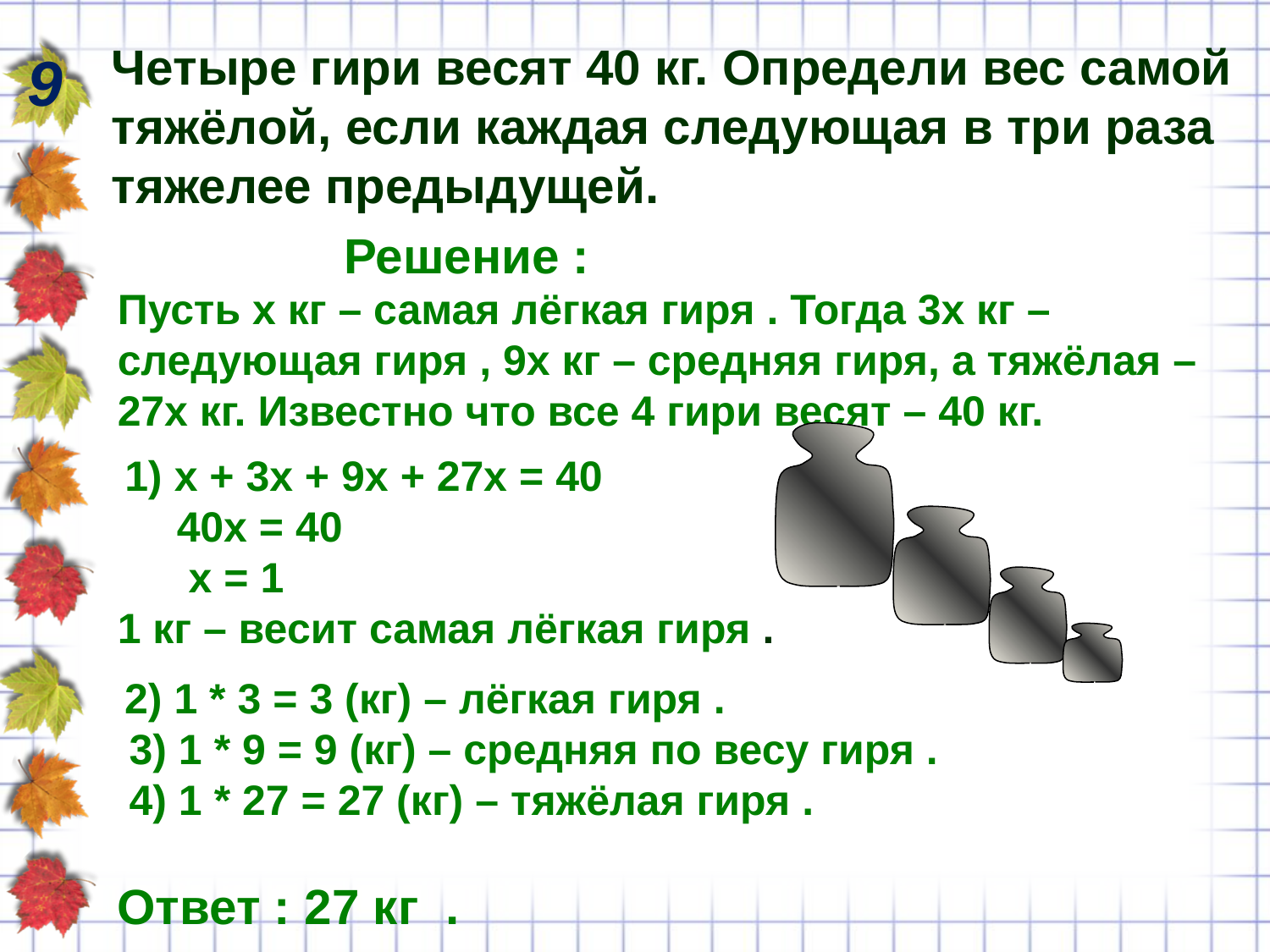

Четыре гири весят 40 кг. Определи вес самой тяжёлой, если каждая следующая в три раза тяжелее предыдущей.
9
             Решение :
Пусть х кг – самая лёгкая гиря . Тогда 3х кг – следующая гиря , 9х кг – средняя гиря, а тяжёлая – 27х кг. Известно что все 4 гири весят – 40 кг.

 1) х + 3х + 9х + 27х = 40
     40х = 40
      х = 1
1 кг – весит самая лёгкая гиря .

 2) 1 * 3 = 3 (кг) – лёгкая гиря .
 3) 1 * 9 = 9 (кг) – средняя по весу гиря .
 4) 1 * 27 = 27 (кг) – тяжёлая гиря .

Ответ : 27 кг  .